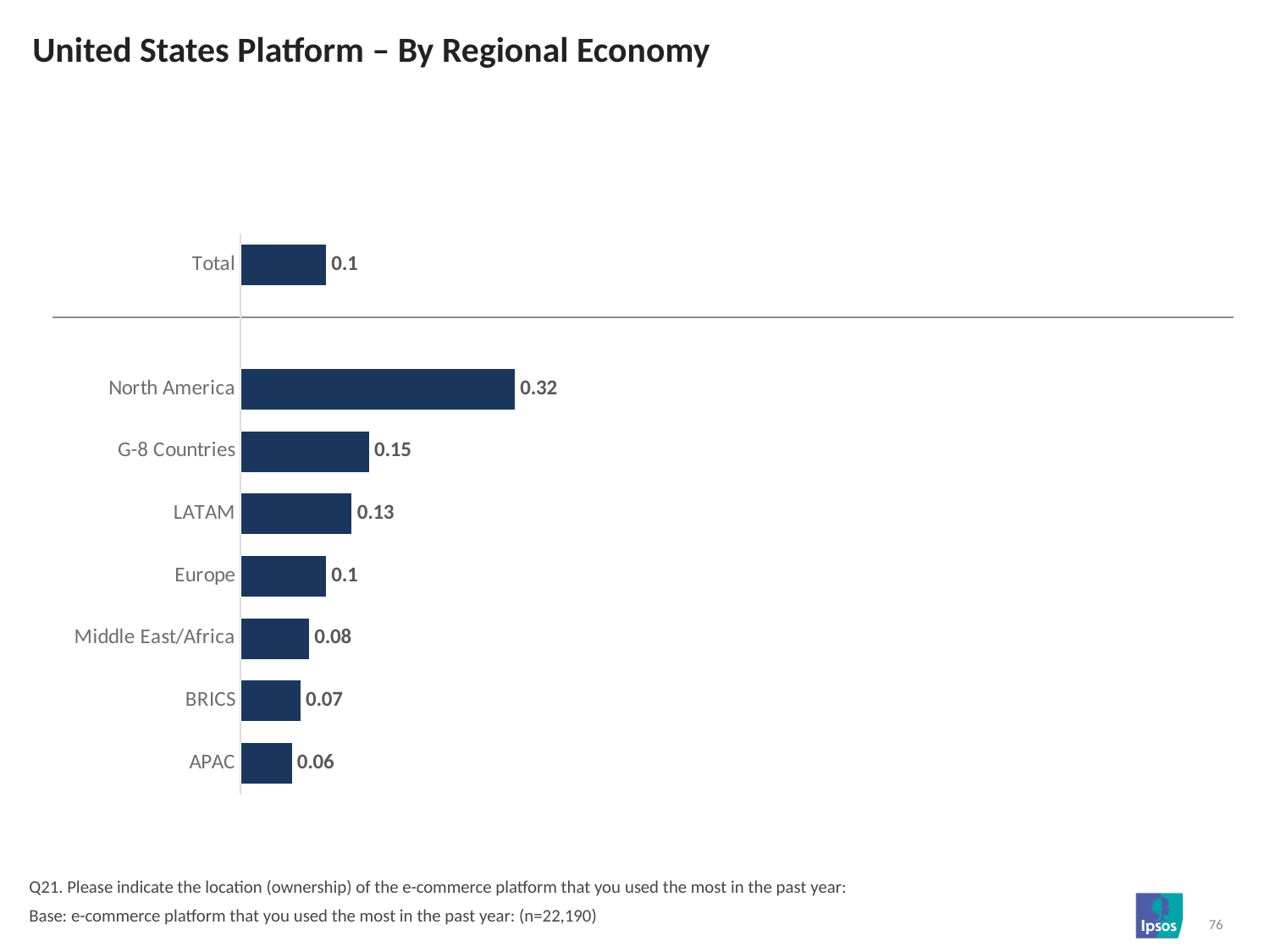

# United States Platform – By Regional Economy

### Chart

| Category | Column1 |
|---|---|
| Total | 0.1 |
|  | None |
| North America | 0.32 |
| G-8 Countries | 0.15 |
| LATAM | 0.13 |
| Europe | 0.1 |
| Middle East/Africa | 0.08 |
| BRICS | 0.07 |
| APAC | 0.06 |
Q21. Please indicate the location (ownership) of the e-commerce platform that you used the most in the past year:
Base: e-commerce platform that you used the most in the past year: (n=22,190)